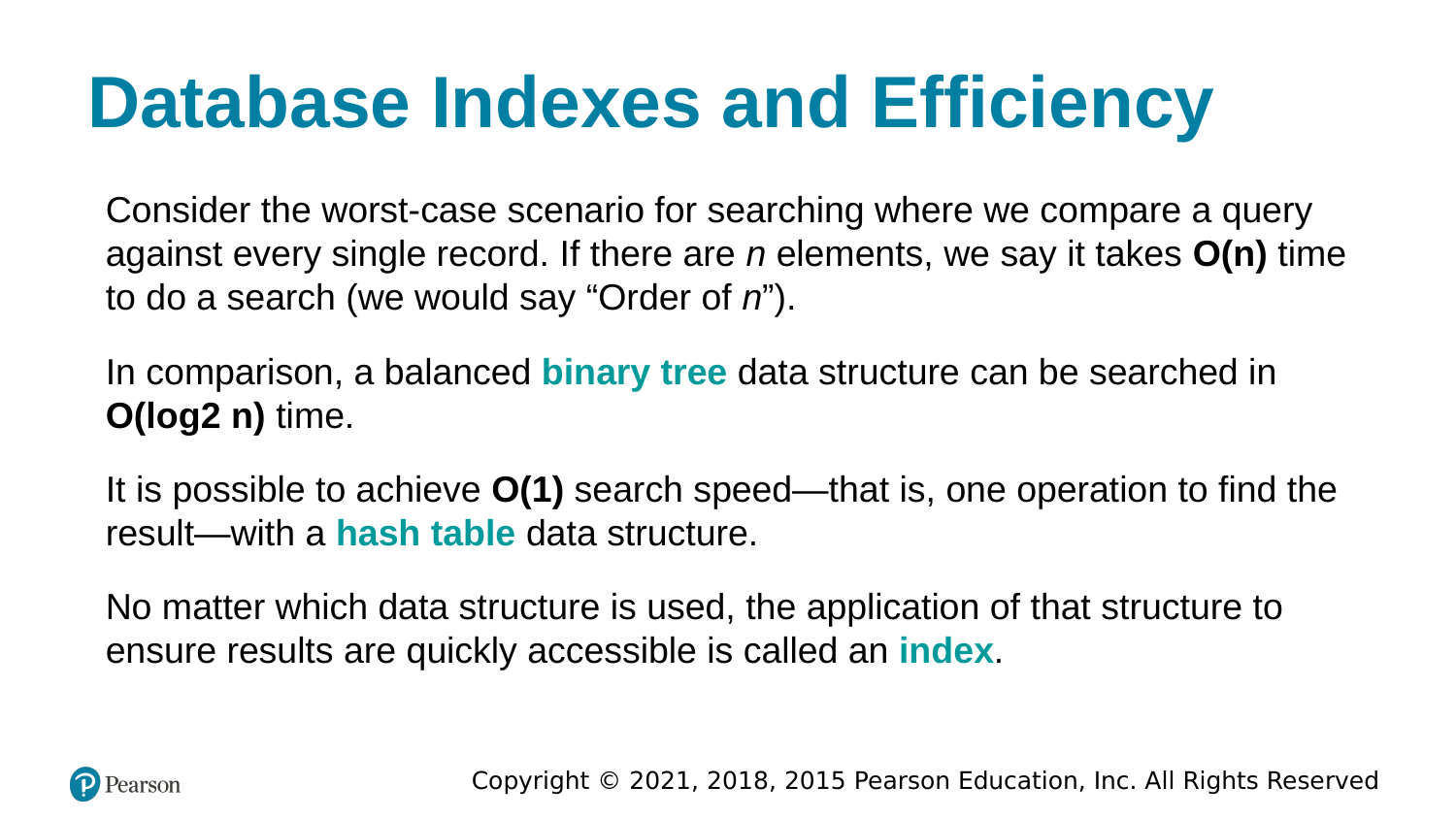

# Database Indexes and Efficiency
Consider the worst-case scenario for searching where we compare a query against every single record. If there are n elements, we say it takes O(n) time to do a search (we would say “Order of n”).
In comparison, a balanced binary tree data structure can be searched in O(log2 n) time.
It is possible to achieve O(1) search speed—that is, one operation to find the result—with a hash table data structure.
No matter which data structure is used, the application of that structure to ensure results are quickly accessible is called an index.